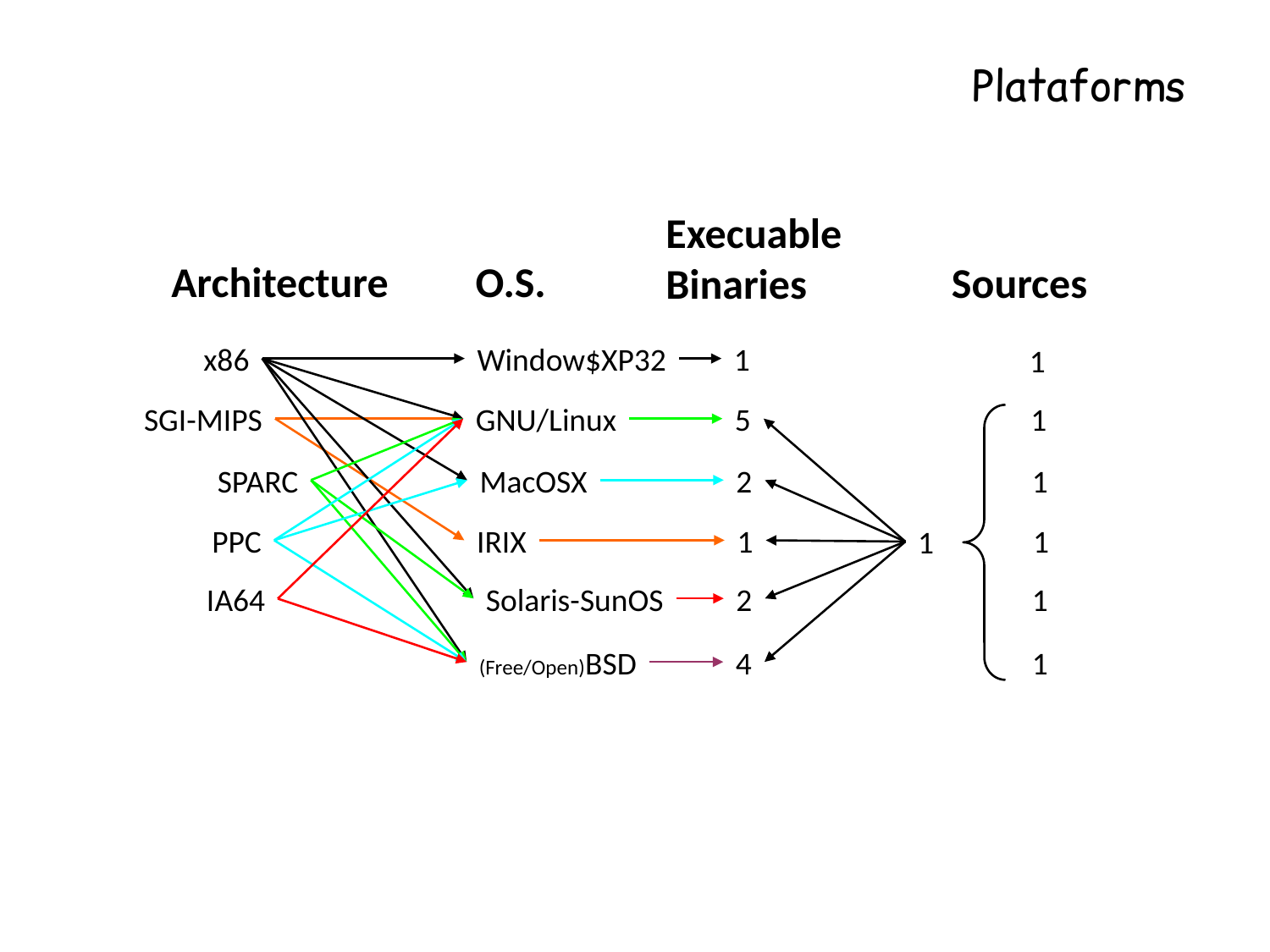

Plataforms
Execuable
Binaries
1
5
2
1
2
4
Architecture	       O.S.
Sources
1
1
1
1
1
1
x86
Window$XP32
SGI-MIPS
GNU/Linux

1
SPARC
MacOSX
PPC
IRIX
Solaris-SunOS
IA64
(Free/Open)BSD